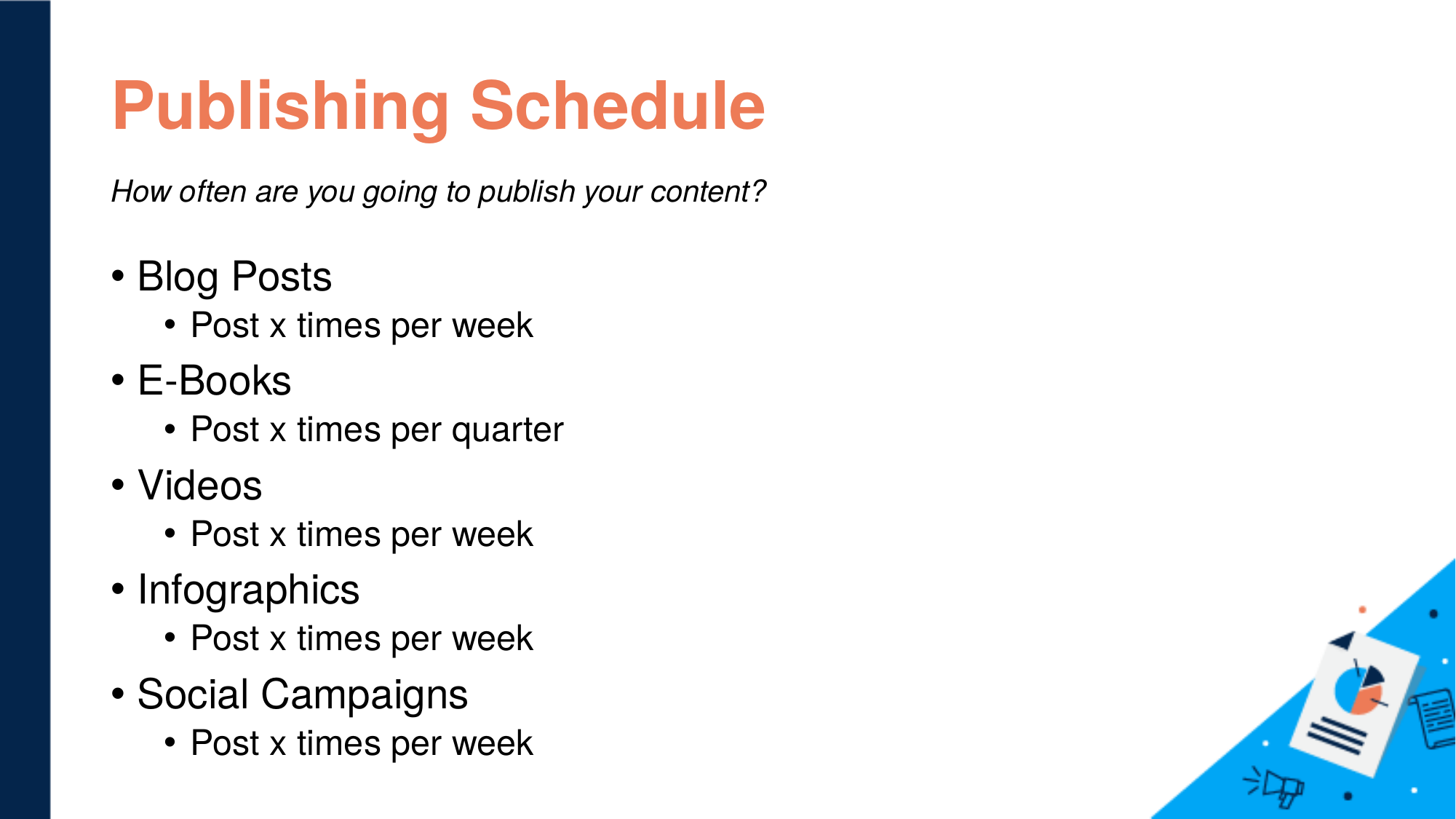

# Publishing Schedule How often are you going to publish your content?
Blog Posts
Post x times per week
E-Books
Post x times per quarter
Videos
Post x times per week
Infographics
Post x times per week
Social Campaigns
Post x times per week